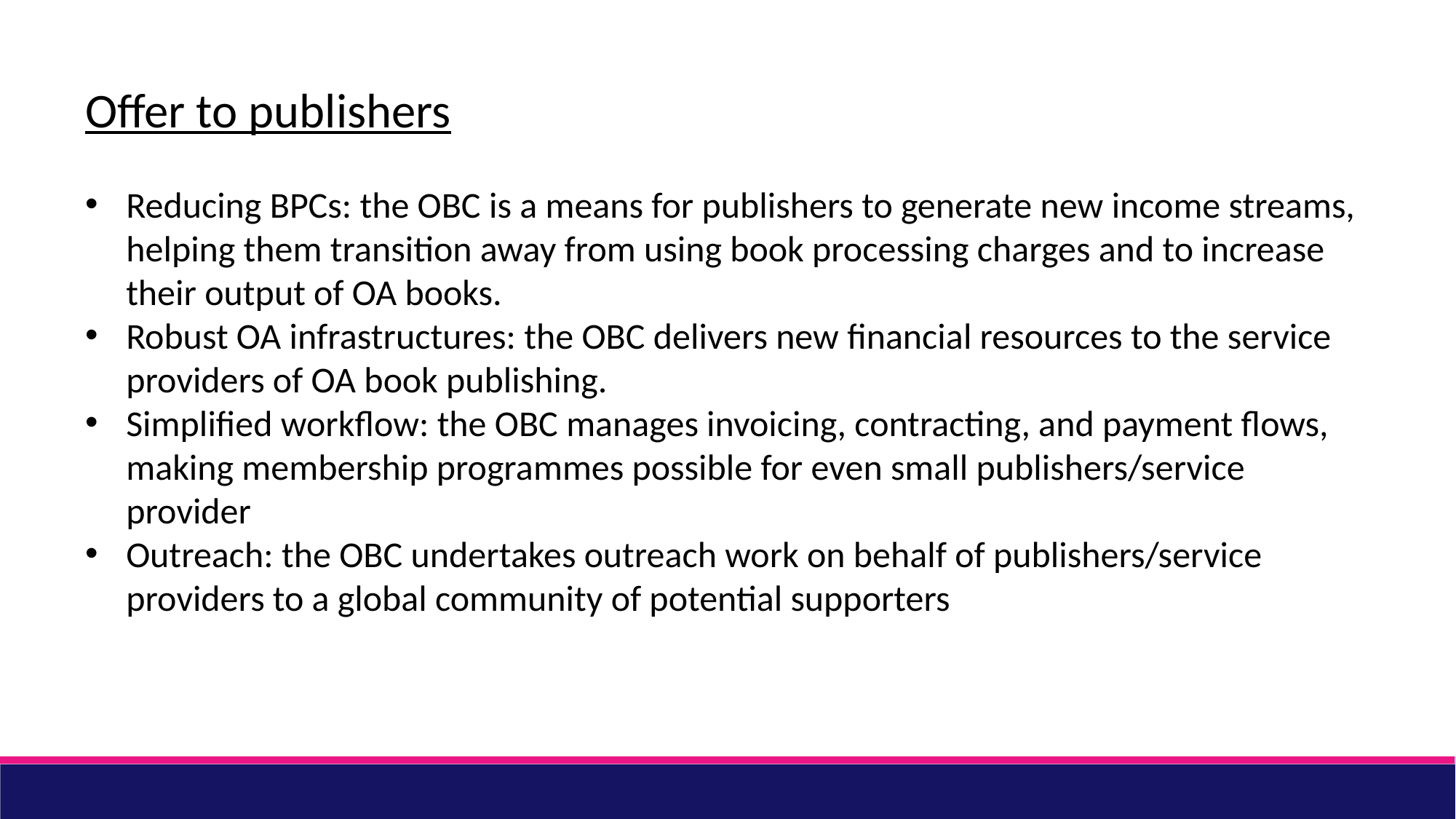

Offer to publishers

Reducing BPCs: the OBC is a means for publishers to generate new income streams, helping them transition away from using book processing charges and to increase their output of OA books.
Robust OA infrastructures: the OBC delivers new financial resources to the service providers of OA book publishing.
Simplified workflow: the OBC manages invoicing, contracting, and payment flows, making membership programmes possible for even small publishers/service provider
Outreach: the OBC undertakes outreach work on behalf of publishers/service providers to a global community of potential supporters